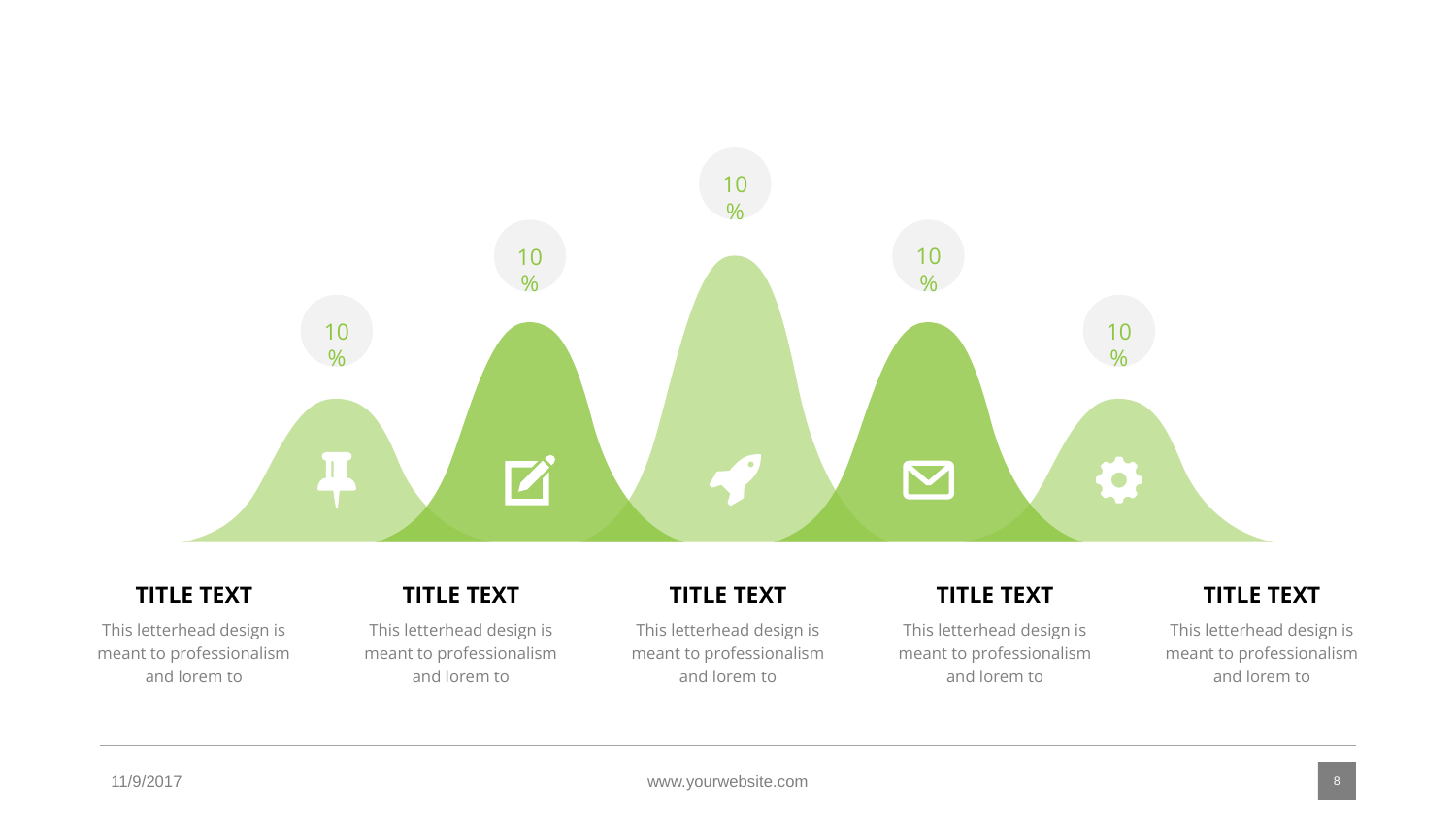

10%

10%
10%

10%
10%

TITLE TEXT
TITLE TEXT
TITLE TEXT
TITLE TEXT
TITLE TEXT
This letterhead design is meant to professionalism and lorem to
This letterhead design is meant to professionalism and lorem to
This letterhead design is meant to professionalism and lorem to
This letterhead design is meant to professionalism and lorem to
This letterhead design is meant to professionalism and lorem to
8
11/9/2017
www.yourwebsite.com